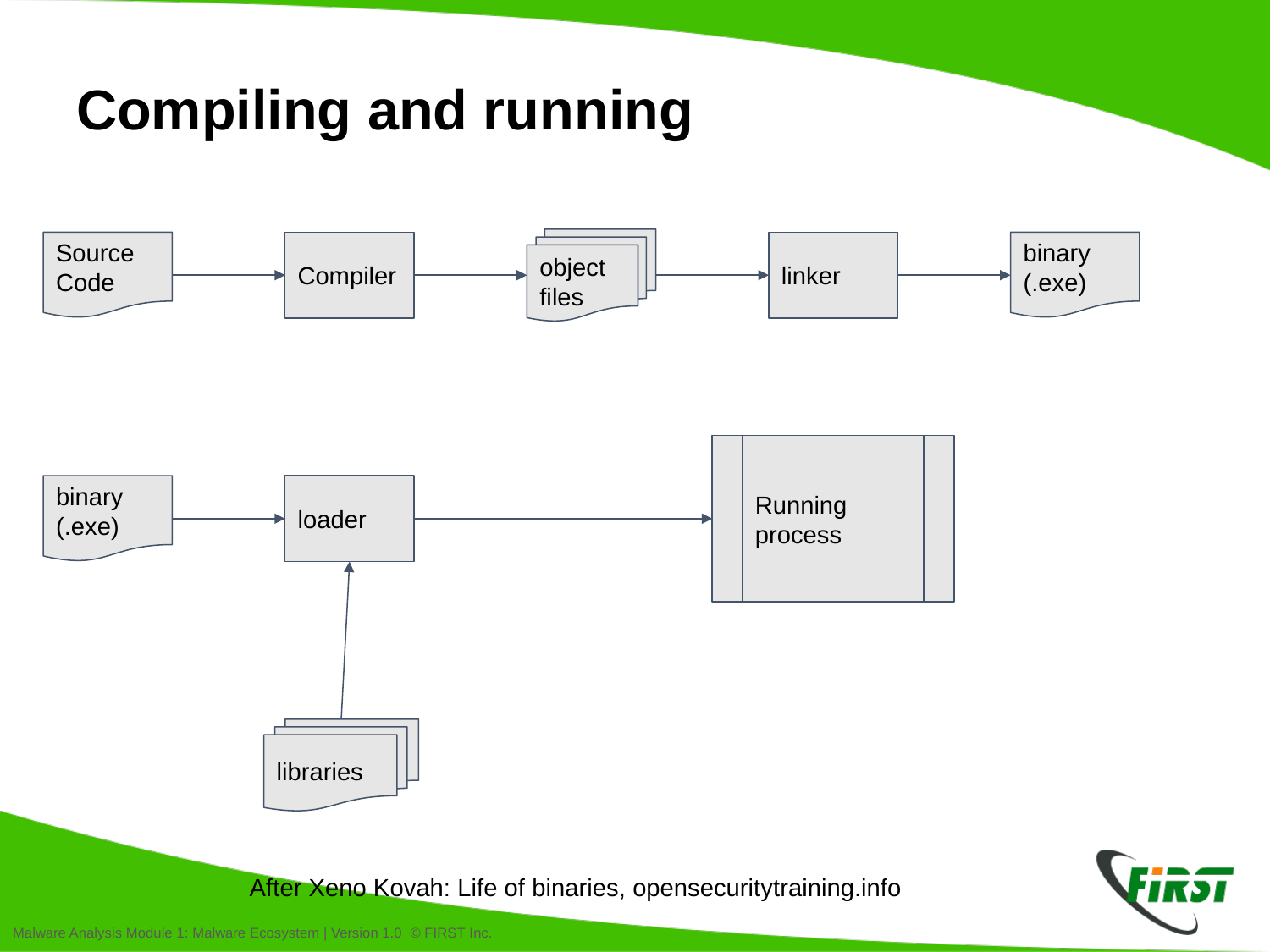

# Compiling and running
object files
Source Code
Compiler
linker
binary (.exe)
Running process
loader
binary (.exe)
libraries
After Xeno Kovah: Life of binaries, opensecuritytraining.info